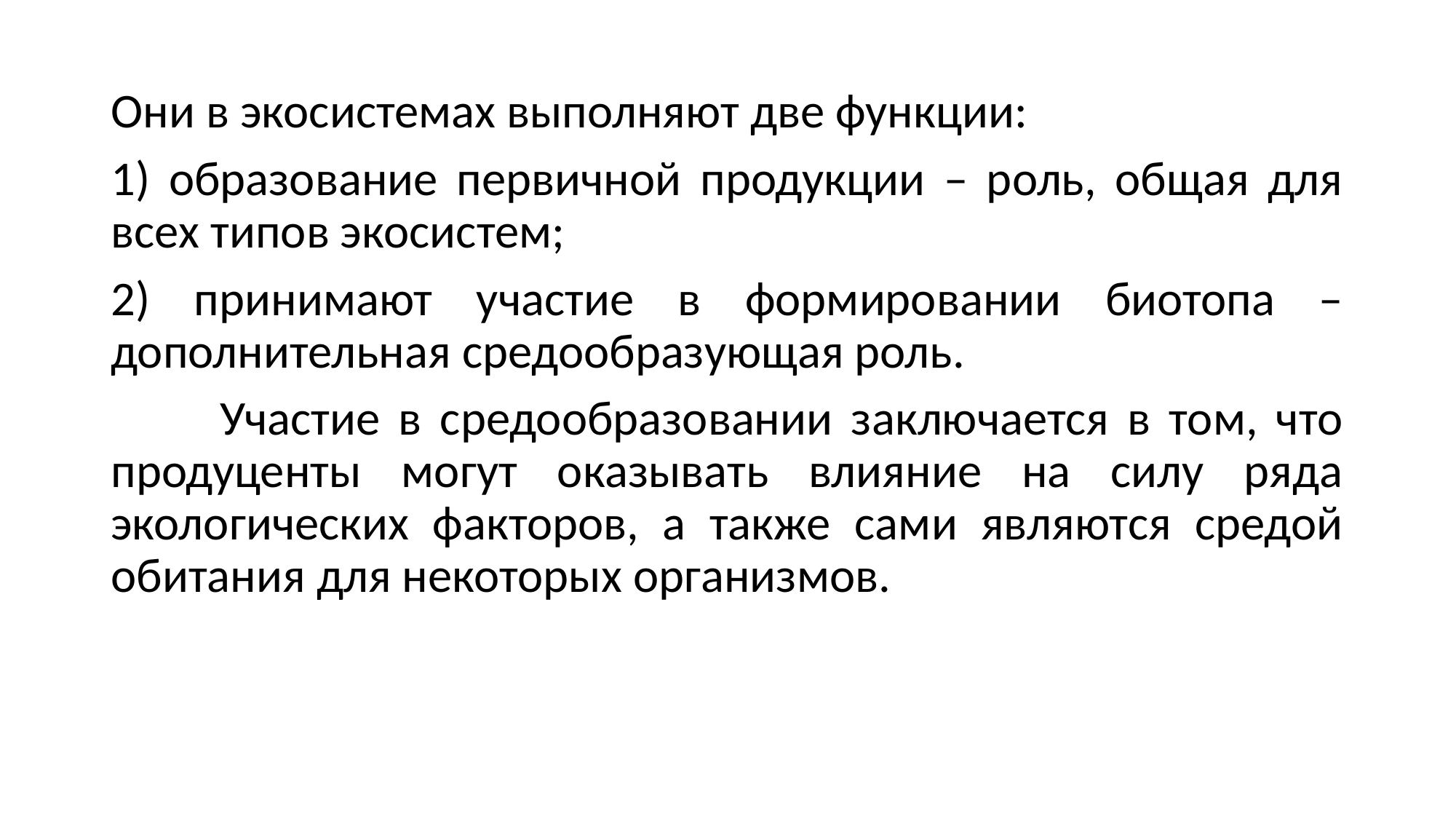

Они в экосистемах выполняют две функции:
1) образование первичной продукции – роль, общая для всех типов экосистем;
2) принимают участие в формировании биотопа – дополнительная средообразующая роль.
	Участие в средообразовании заключается в том, что продуценты могут оказывать влияние на силу ряда экологических факторов, а также сами являются средой обитания для некоторых организмов.